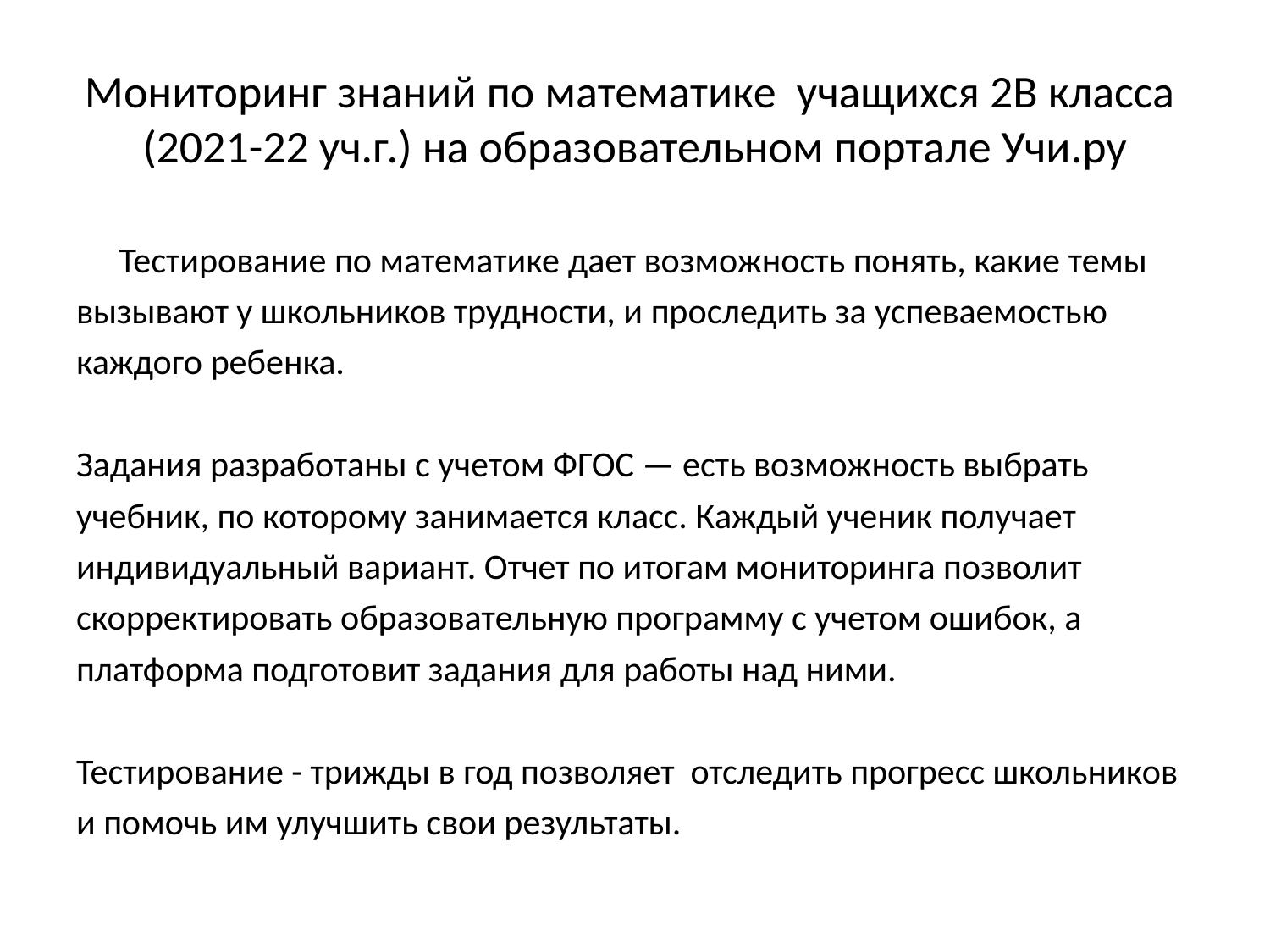

# Мониторинг знаний по математике  учащихся 2В класса  (2021-22 уч.г.) на образовательном портале Учи.ру
Тестирование по математике дает возможность понять, какие темы вызывают у школьников трудности, и проследить за успеваемостью каждого ребенка.
Задания разработаны с учетом ФГОС — есть возможность выбрать учебник, по которому занимается класс. Каждый ученик получает индивидуальный вариант. Отчет по итогам мониторинга позволит скорректировать образовательную программу с учетом ошибок, а платформа подготовит задания для работы над ними.
Тестирование - трижды в год позволяет  отследить прогресс школьников и помочь им улучшить свои результаты.